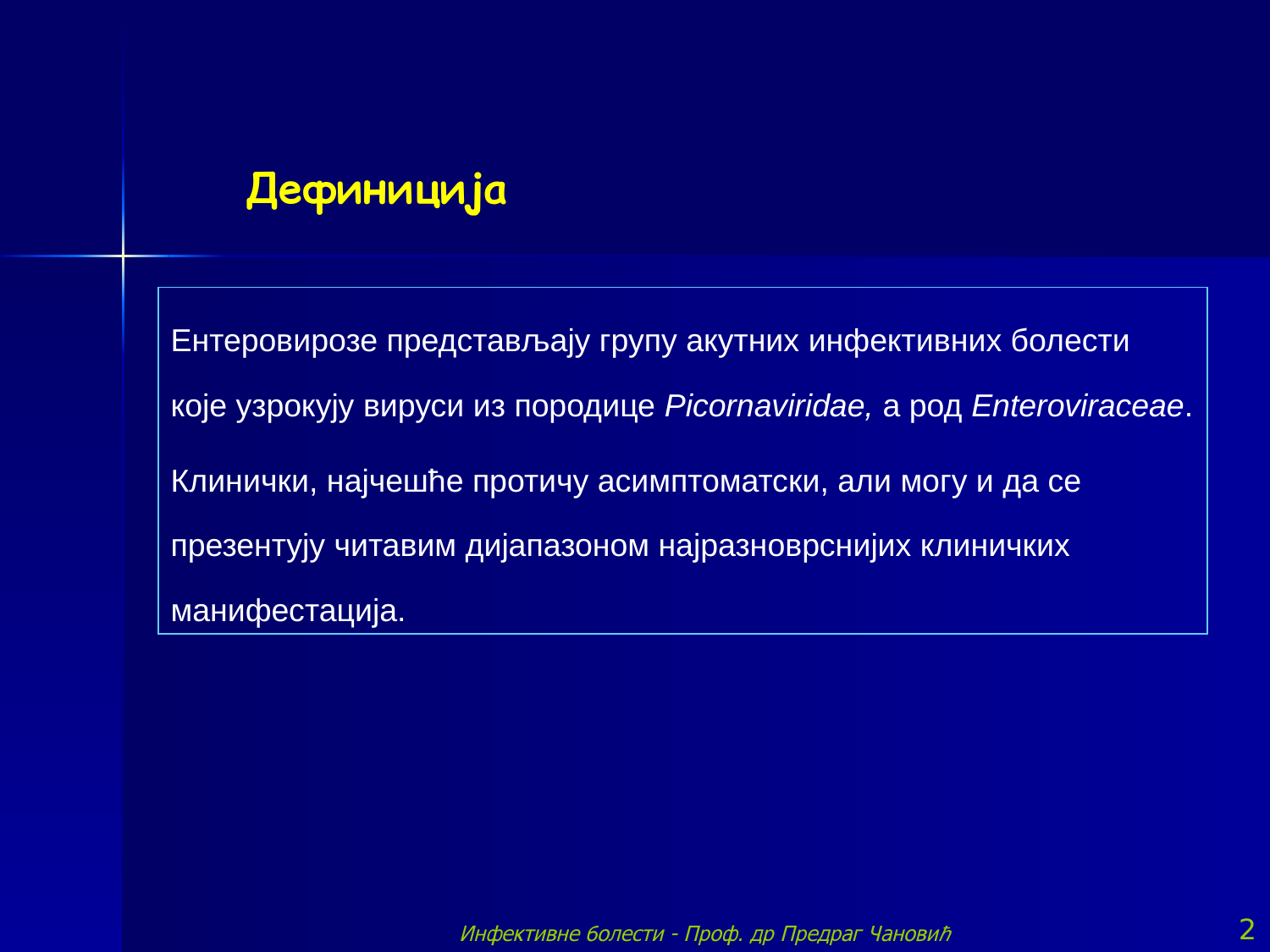

Дефиниција
Ентеровирозе представљају групу акутних инфективних болести које узрокују вируси из породице Picornaviridae, а род Enteroviraceae.
Клинички, најчешће протичу асимптоматски, али могу и да се презентују читавим дијапазоном најразноврснијих клиничких манифестација.
Инфективне болести - Проф. др Предраг Чановић
2